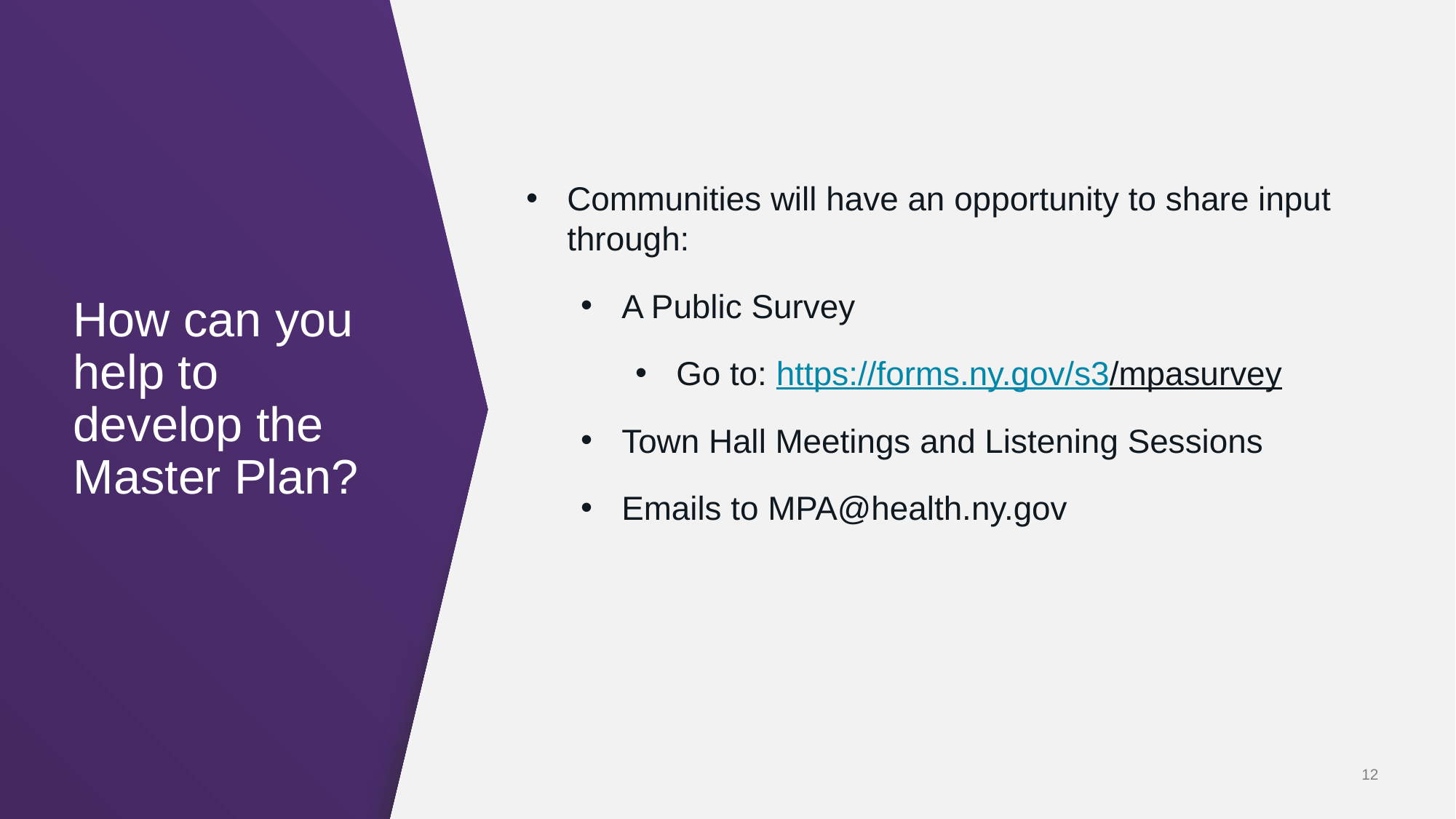

Communities will have an opportunity to share input through:
A Public Survey
Go to: https://forms.ny.gov/s3/mpasurvey
Town Hall Meetings and Listening Sessions
Emails to MPA@health.ny.gov

# How can you help to develop the Master Plan?